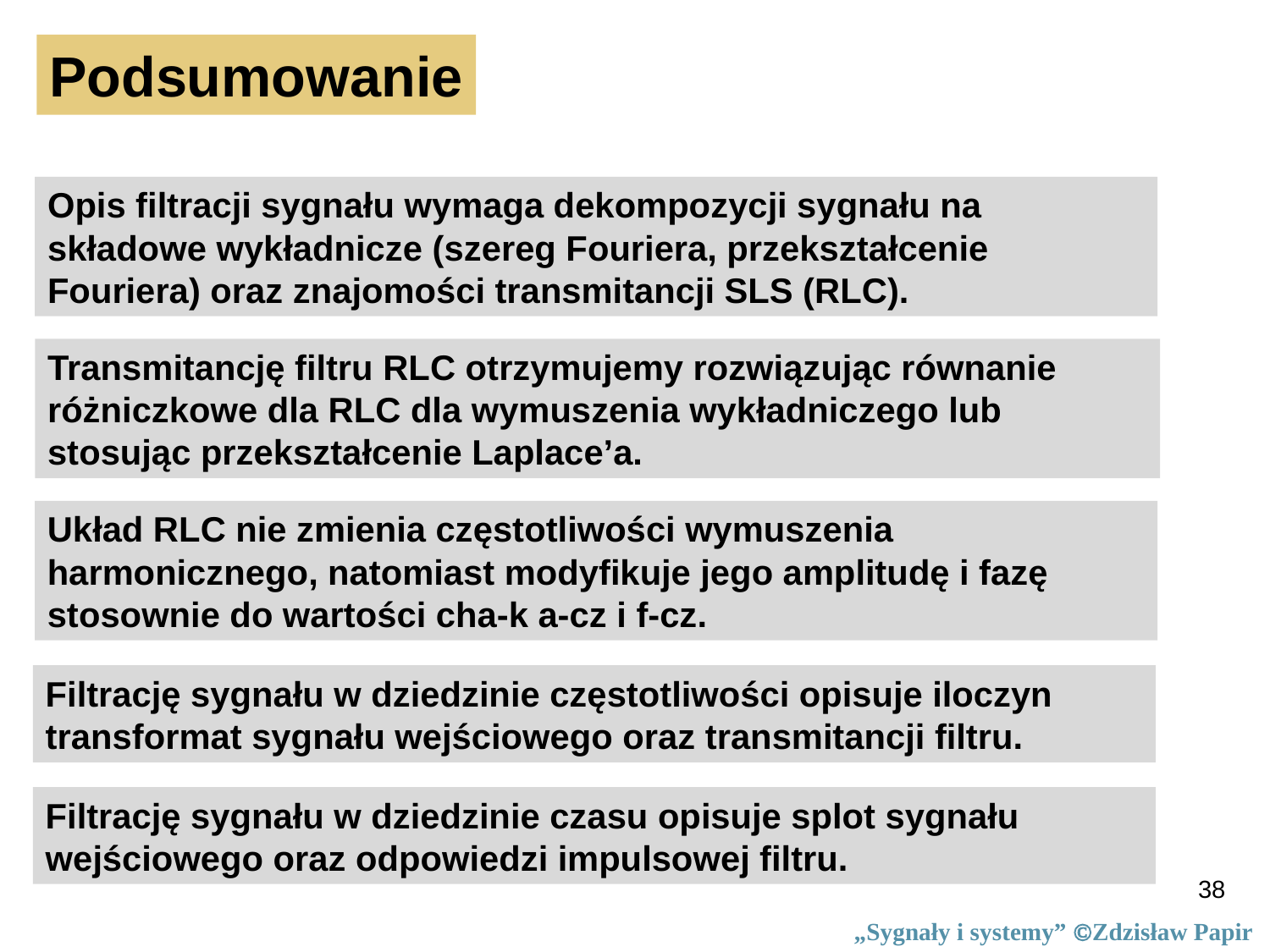

Podsumowanie
Opis filtracji sygnału wymaga dekompozycji sygnału na składowe wykładnicze (szereg Fouriera, przekształcenie Fouriera) oraz znajomości transmitancji SLS (RLC).
Transmitancję filtru RLC otrzymujemy rozwiązując równanie różniczkowe dla RLC dla wymuszenia wykładniczego lub stosując przekształcenie Laplace’a.
Układ RLC nie zmienia częstotliwości wymuszenia harmonicznego, natomiast modyfikuje jego amplitudę i fazę stosownie do wartości cha-k a-cz i f-cz.
Filtrację sygnału w dziedzinie częstotliwości opisuje iloczyn transformat sygnału wejściowego oraz transmitancji filtru.
Filtrację sygnału w dziedzinie czasu opisuje splot sygnału wejściowego oraz odpowiedzi impulsowej filtru.
38
„Sygnały i systemy” ©Zdzisław Papir